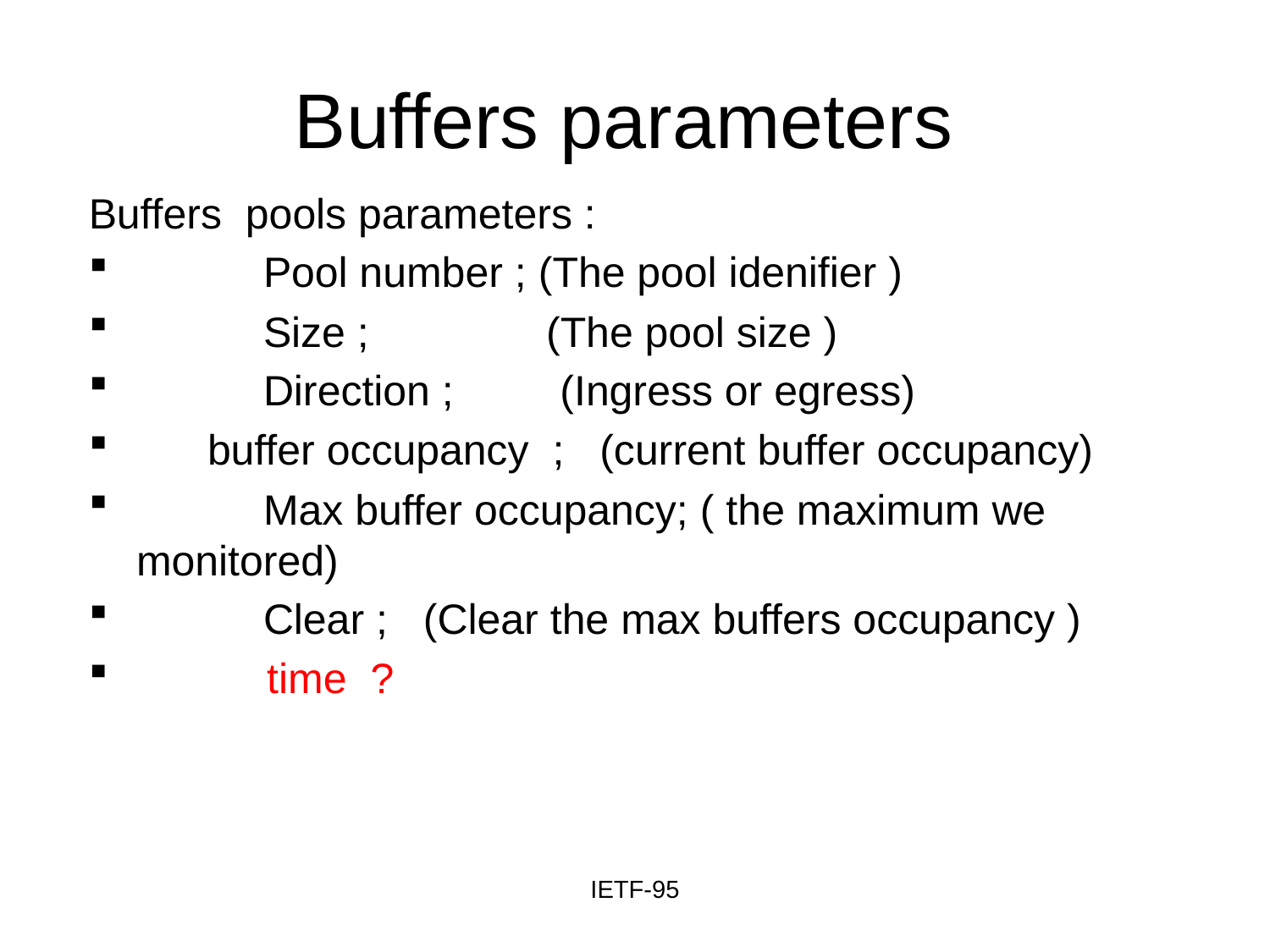

# Buffers parameters
Buffers  pools parameters :
	Pool number ; (The pool idenifier )
	Size ;               (The pool size )
	Direction ;         (Ingress or egress)
      buffer occupancy  ;   (current buffer occupancy)
	Max buffer occupancy; ( the maximum we monitored)
	Clear ;   (Clear the max buffers occupancy )
           time  ?

IETF-95